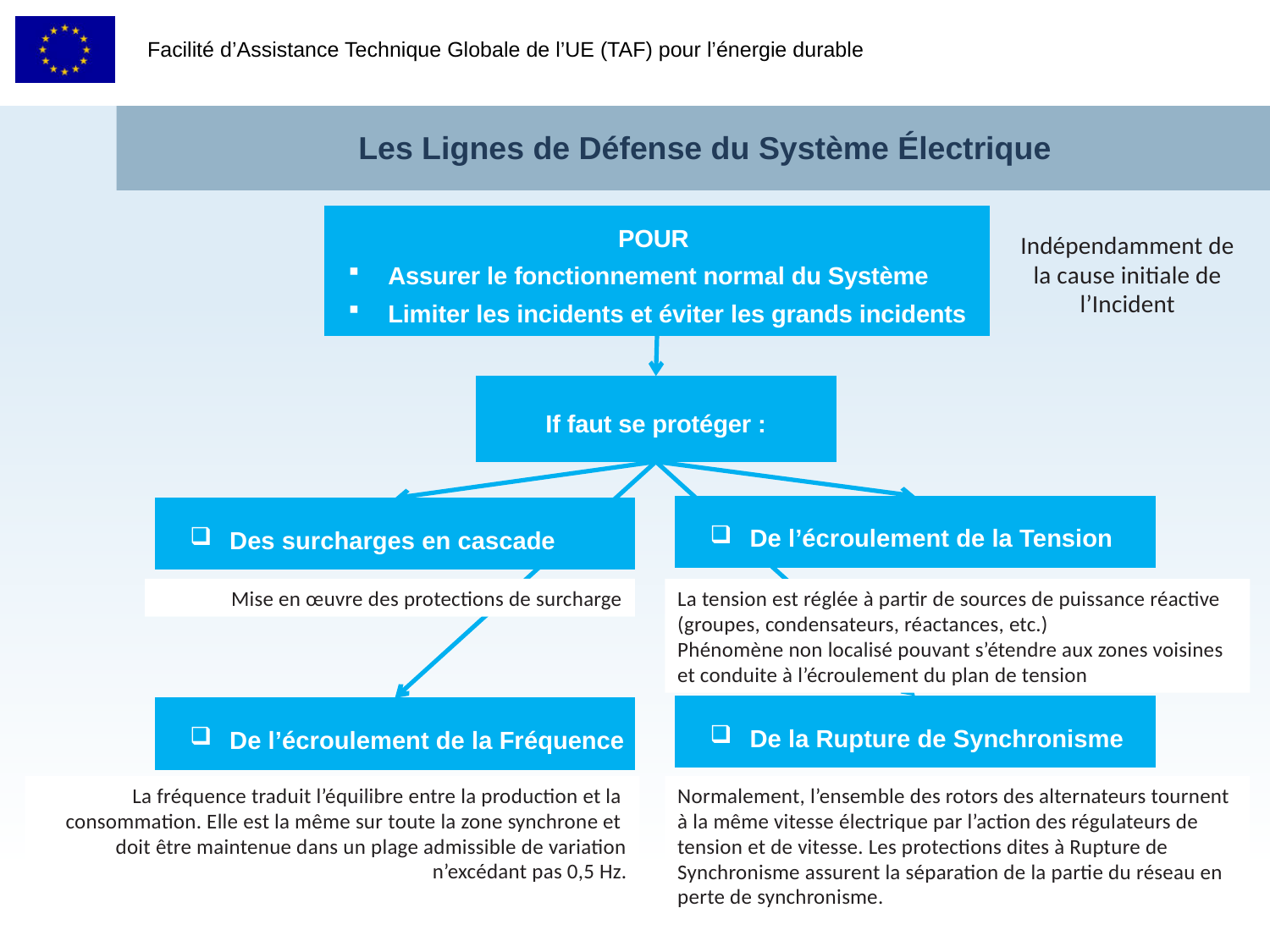

Les Lignes de Défense du Système Électrique
POUR
Assurer le fonctionnement normal du Système
Limiter les incidents et éviter les grands incidents
Indépendamment de la cause initiale de l’Incident
If faut se protéger :
De l’écroulement de la Tension
Des surcharges en cascade
Mise en œuvre des protections de surcharge
La tension est réglée à partir de sources de puissance réactive (groupes, condensateurs, réactances, etc.)
Phénomène non localisé pouvant s’étendre aux zones voisines et conduite à l’écroulement du plan de tension
De la Rupture de Synchronisme
De l’écroulement de la Fréquence
La fréquence traduit l’équilibre entre la production et la  consommation. Elle est la même sur toute la zone synchrone et  doit être maintenue dans un plage admissible de variation n’excédant pas 0,5 Hz.
Normalement, l’ensemble des rotors des alternateurs tournent à la même vitesse électrique par l’action des régulateurs de tension et de vitesse. Les protections dites à Rupture de Synchronisme assurent la séparation de la partie du réseau en perte de synchronisme.